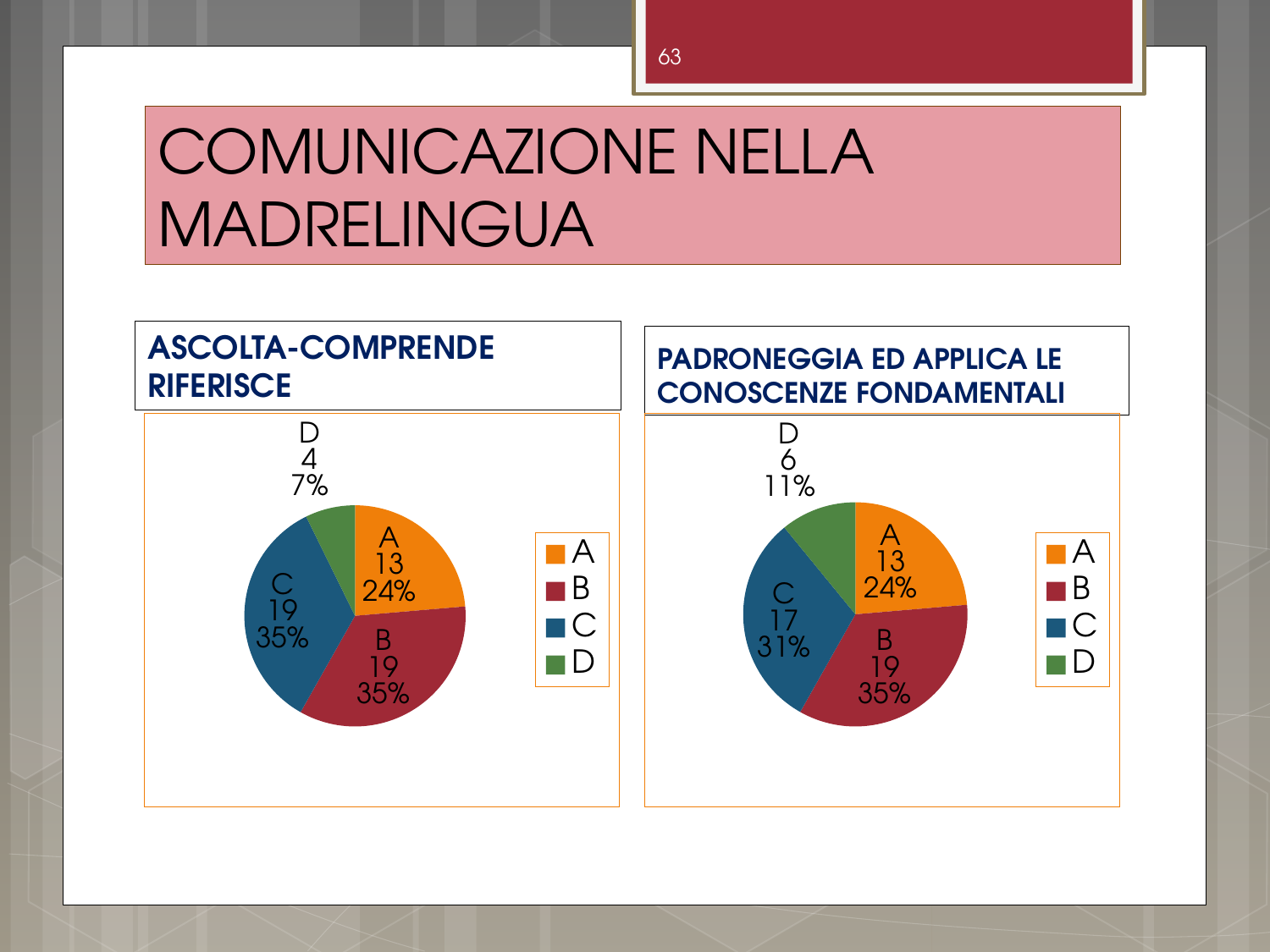

63
# COMUNICAZIONE NELLA MADRELINGUA
ASCOLTA-COMPRENDE RIFERISCE
PADRONEGGIA ED APPLICA LE CONOSCENZE FONDAMENTALI

### Chart

| Category | Vendite |
|---|---|
| A | 13.0 |
| B | 19.0 |
| C | 19.0 |
| D | 4.0 |

### Chart

| Category | Vendite |
|---|---|
| A | 13.0 |
| B | 19.0 |
| C | 17.0 |
| D | 6.0 |